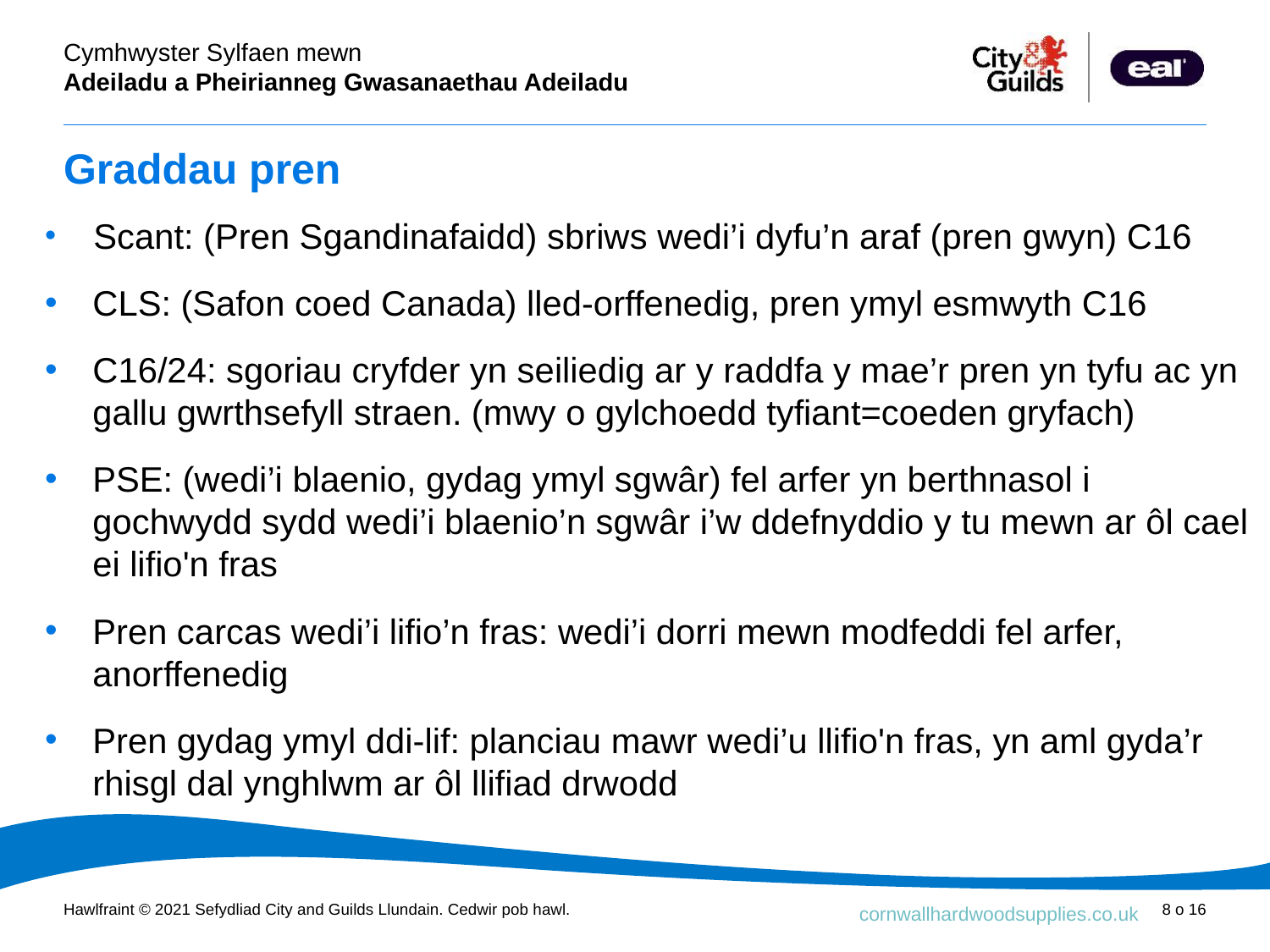

# Graddau pren
 Scant: (Pren Sgandinafaidd) sbriws wedi’i dyfu’n araf (pren gwyn) C16
CLS: (Safon coed Canada) lled-orffenedig, pren ymyl esmwyth C16
C16/24: sgoriau cryfder yn seiliedig ar y raddfa y mae’r pren yn tyfu ac yn gallu gwrthsefyll straen. (mwy o gylchoedd tyfiant=coeden gryfach)
PSE: (wedi’i blaenio, gydag ymyl sgwâr) fel arfer yn berthnasol i gochwydd sydd wedi’i blaenio’n sgwâr i’w ddefnyddio y tu mewn ar ôl cael ei lifio'n fras
Pren carcas wedi’i lifio’n fras: wedi’i dorri mewn modfeddi fel arfer, anorffenedig
Pren gydag ymyl ddi-lif: planciau mawr wedi’u llifio'n fras, yn aml gyda’r rhisgl dal ynghlwm ar ôl llifiad drwodd

cornwallhardwoodsupplies.co.uk